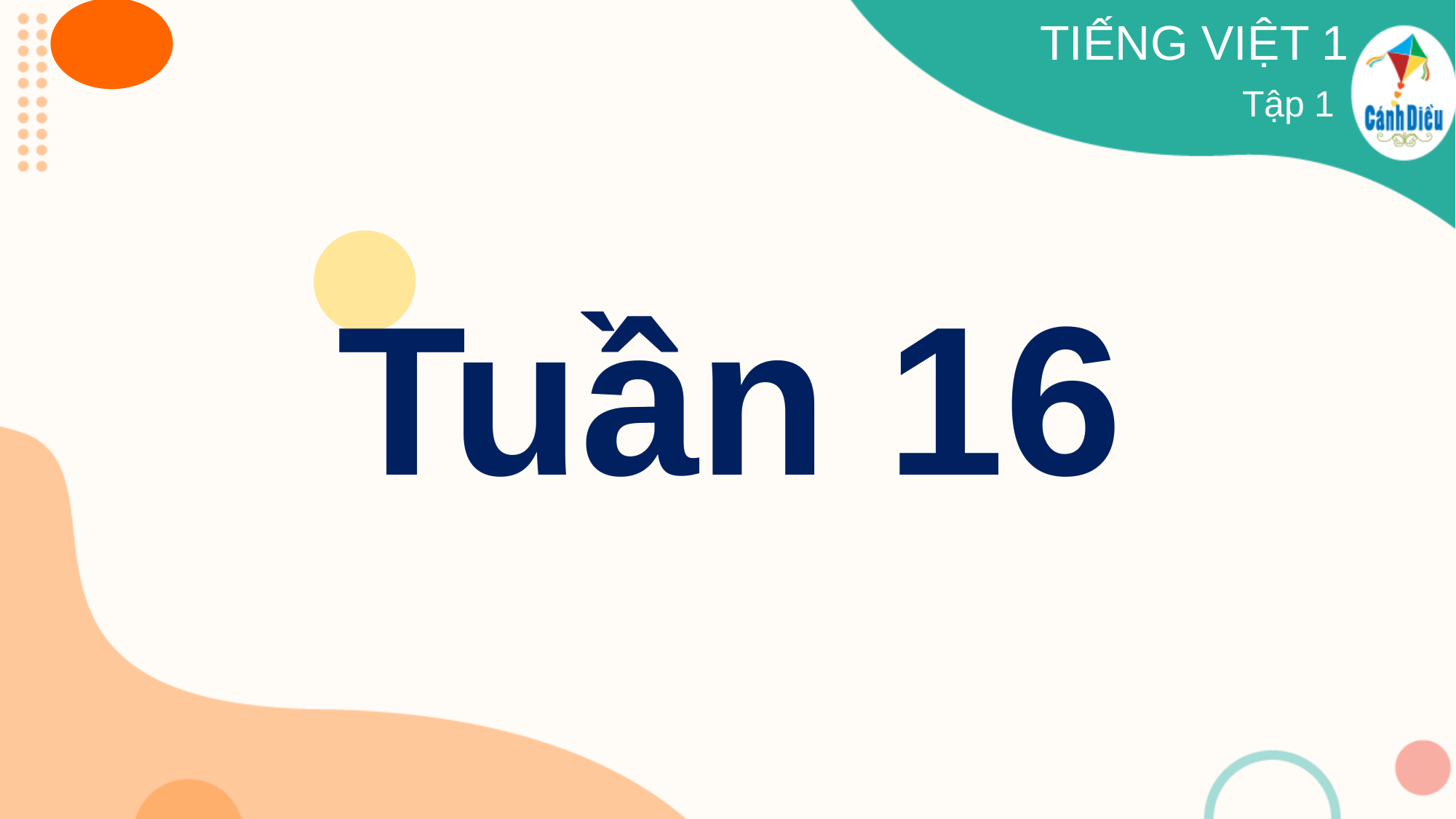

TIẾNG VIỆT 1
Tập 1
Tuần 16